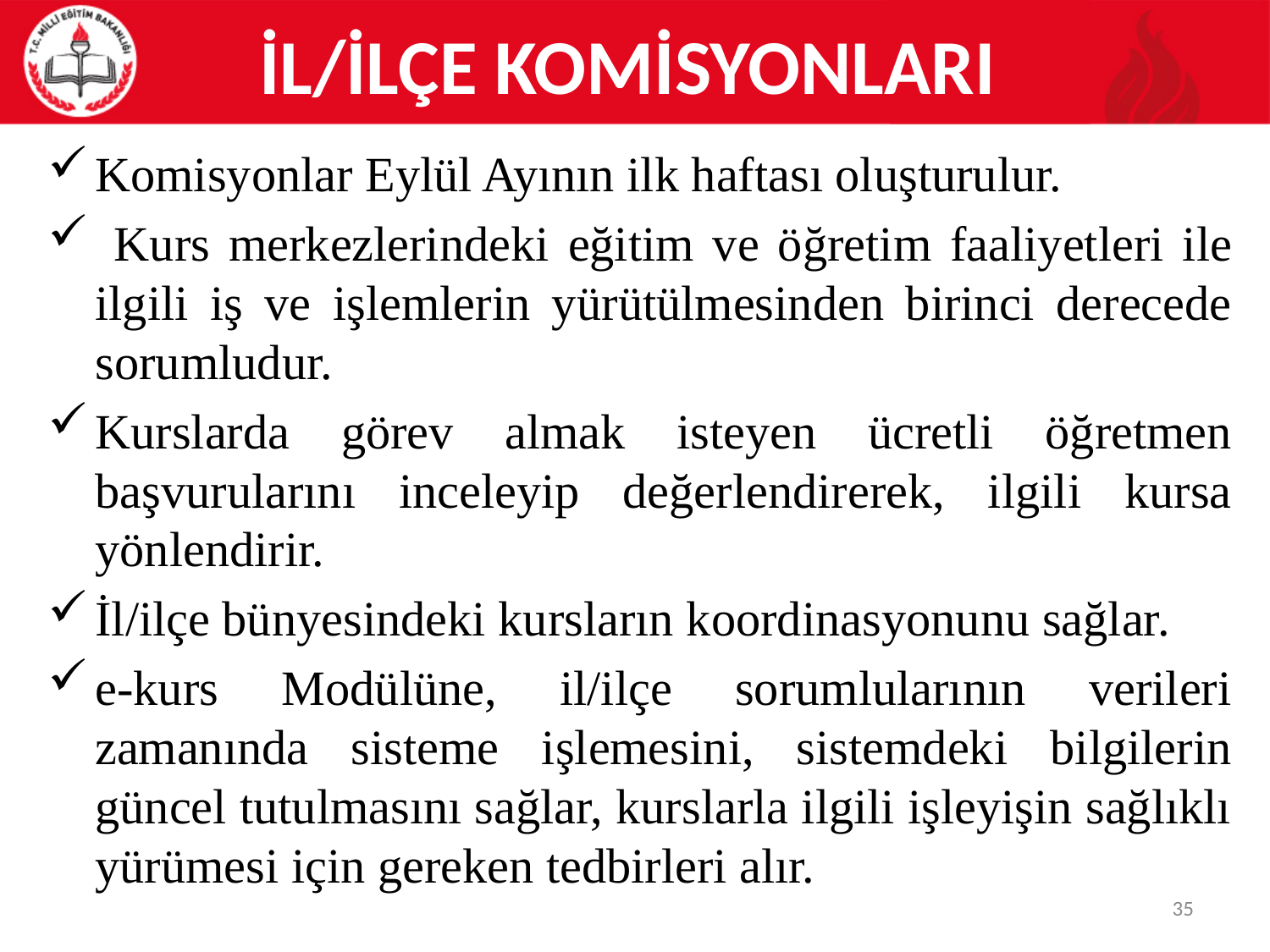

# İL/İLÇE KOMİSYONLARI
Komisyonlar Eylül Ayının ilk haftası oluşturulur.
 Kurs merkezlerindeki eğitim ve öğretim faaliyetleri ile ilgili iş ve işlemlerin yürütülmesinden birinci derecede sorumludur.
Kurslarda görev almak isteyen ücretli öğretmen başvurularını inceleyip değerlendirerek, ilgili kursa yönlendirir.
İl/ilçe bünyesindeki kursların koordinasyonunu sağlar.
e-kurs Modülüne, il/ilçe sorumlularının verileri zamanında sisteme işlemesini, sistemdeki bilgilerin güncel tutulmasını sağlar, kurslarla ilgili işleyişin sağlıklı yürümesi için gereken tedbirleri alır.

35